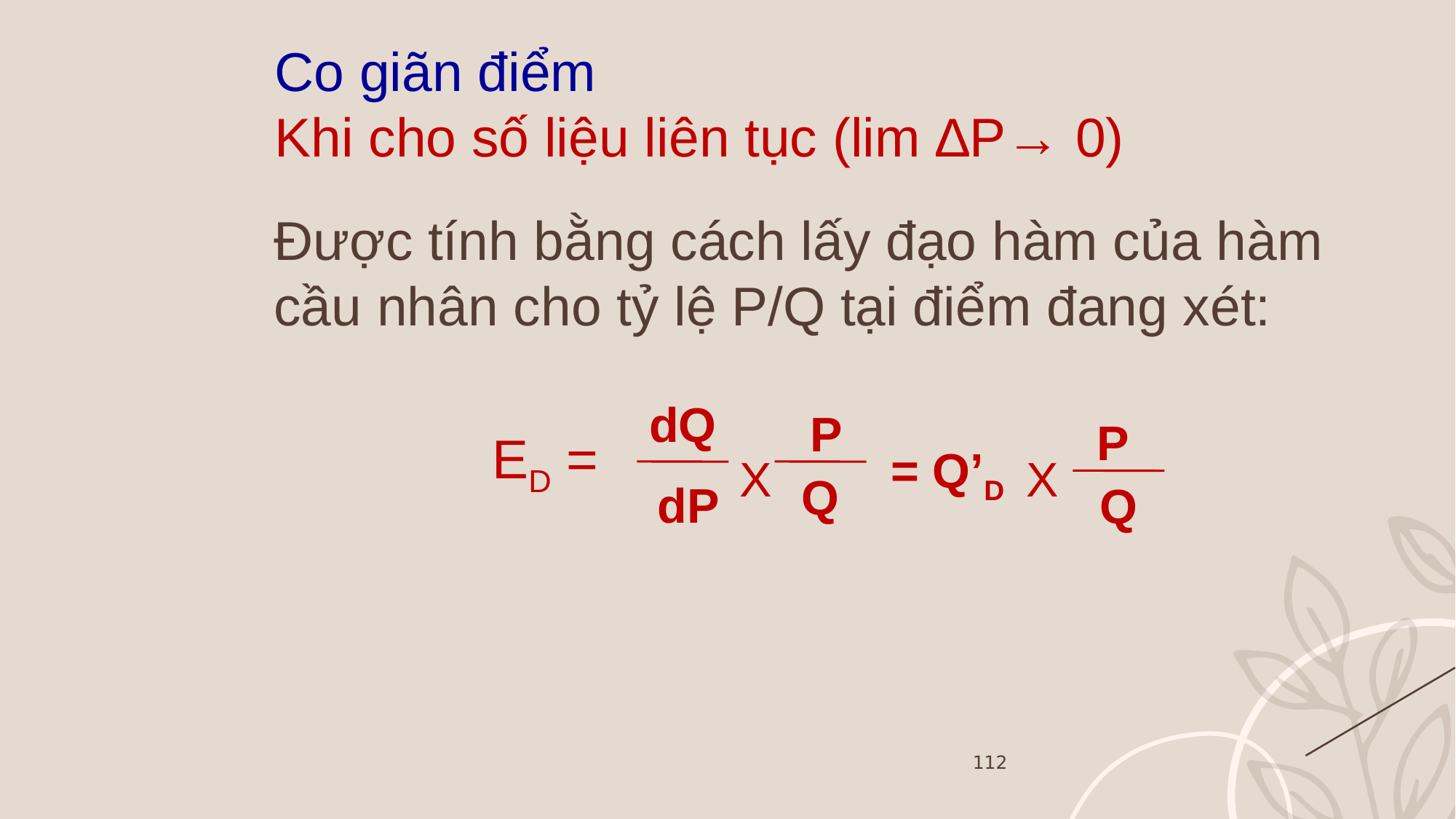

Co giãn điểm
Khi cho số liệu liên tục (lim ∆P→ 0)

Được tính bằng cách lấy đạo hàm của hàm cầu nhân cho tỷ lệ P/Q tại điểm đang xét:

			ED =
dQ
dP
P
Q
X
P
X
Q
= Q’D
112